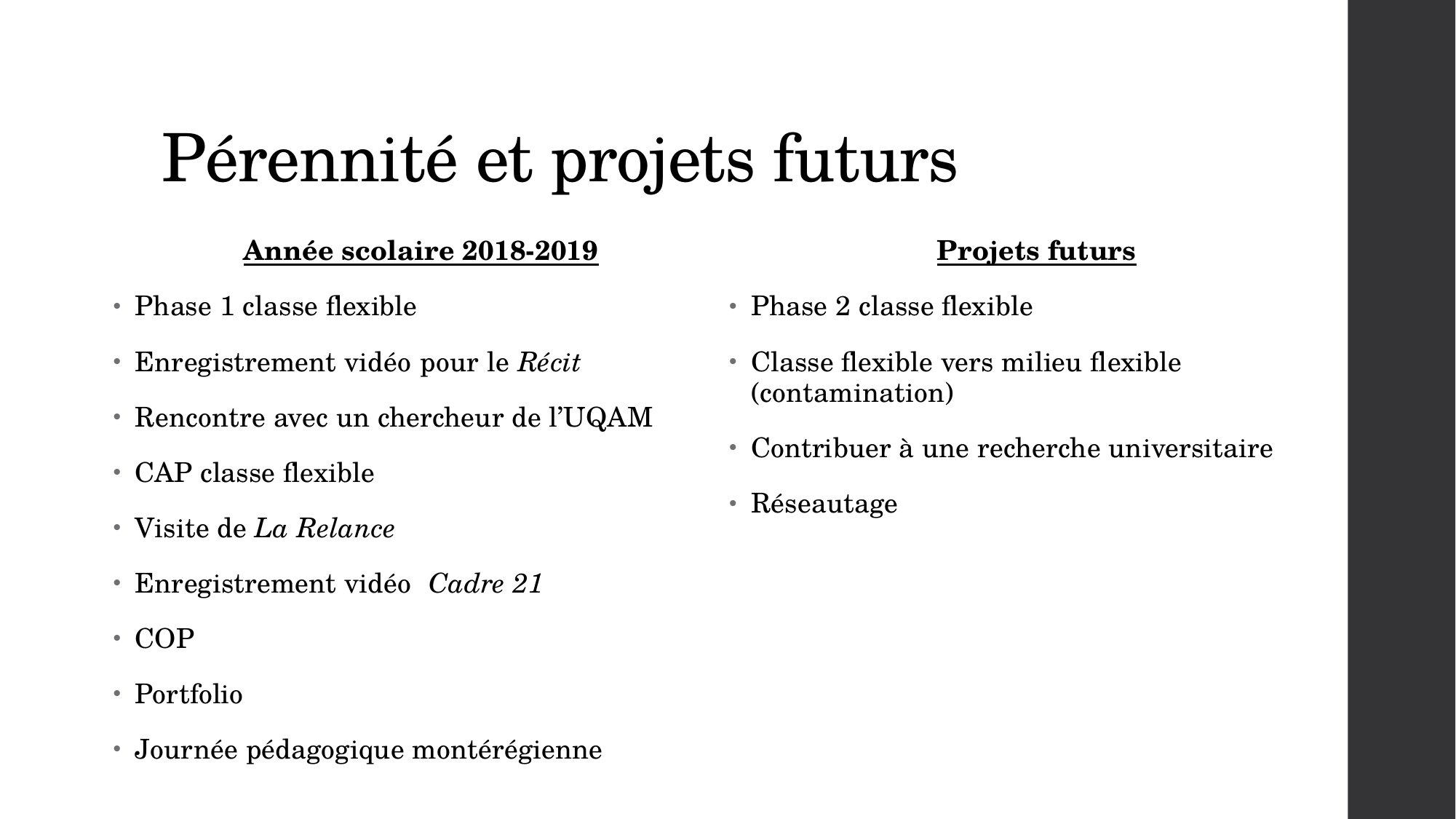

# Pérennité et projets futurs
Année scolaire 2018-2019
Phase 1 classe flexible
Enregistrement vidéo pour le Récit
Rencontre avec un chercheur de l’UQAM
CAP classe flexible
Visite de La Relance
Enregistrement vidéo  Cadre 21
COP
Portfolio
Journée pédagogique montérégienne
Projets futurs
Phase 2 classe flexible
Classe flexible vers milieu flexible (contamination)
Contribuer à une recherche universitaire
Réseautage